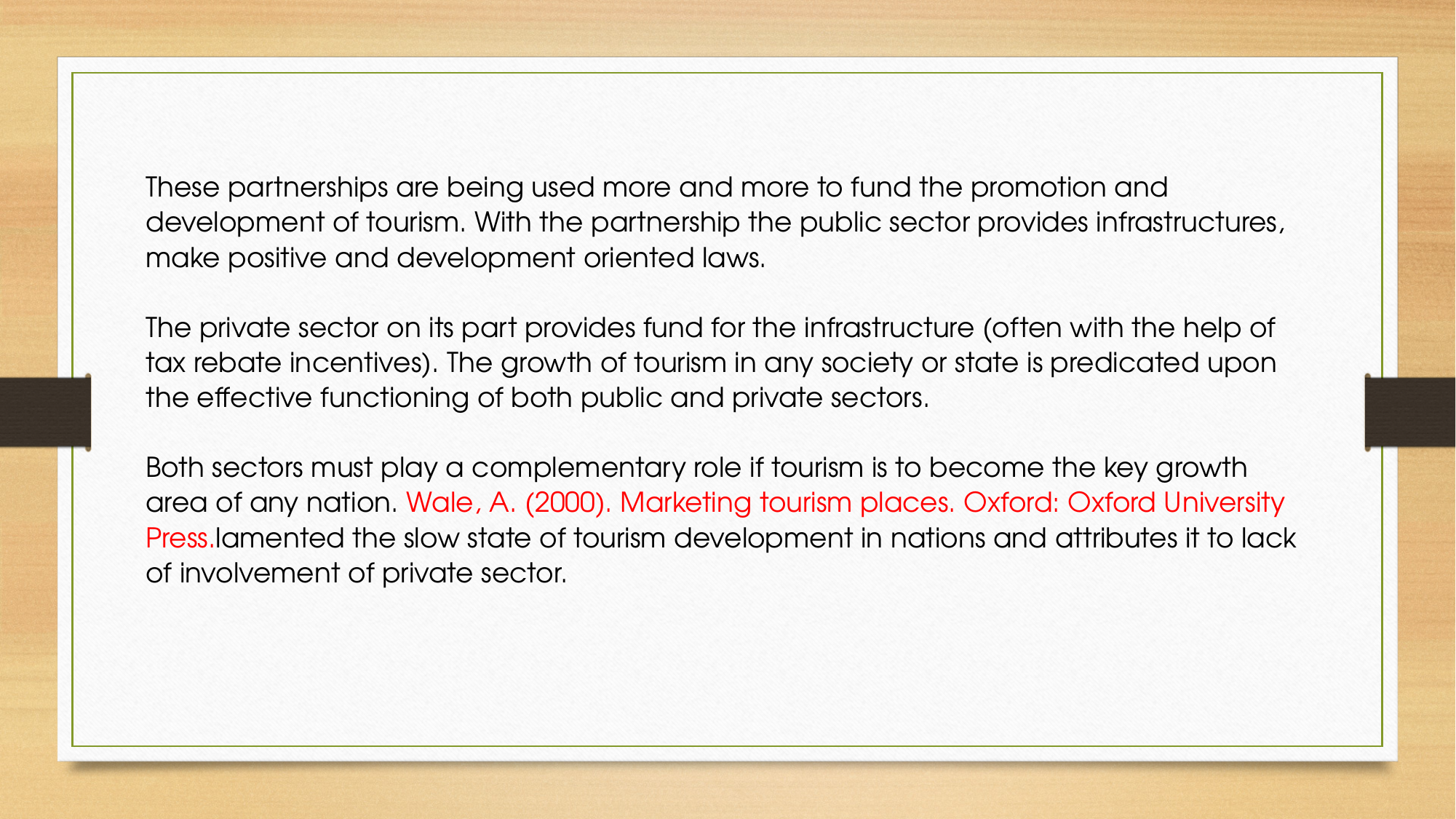

These partnerships are being used more and more to fund the promotion and development of tourism. With the partnership the public sector provides infrastructures, make positive and development oriented laws.

The private sector on its part provides fund for the infrastructure (often with the help of tax rebate incentives). The growth of tourism in any society or state is predicated upon the effective functioning of both public and private sectors.

Both sectors must play a complementary role if tourism is to become the key growth area of any nation. Wale, A. (2000). Marketing tourism places. Oxford: Oxford University Press.lamented the slow state of tourism development in nations and attributes it to lack of involvement of private sector.